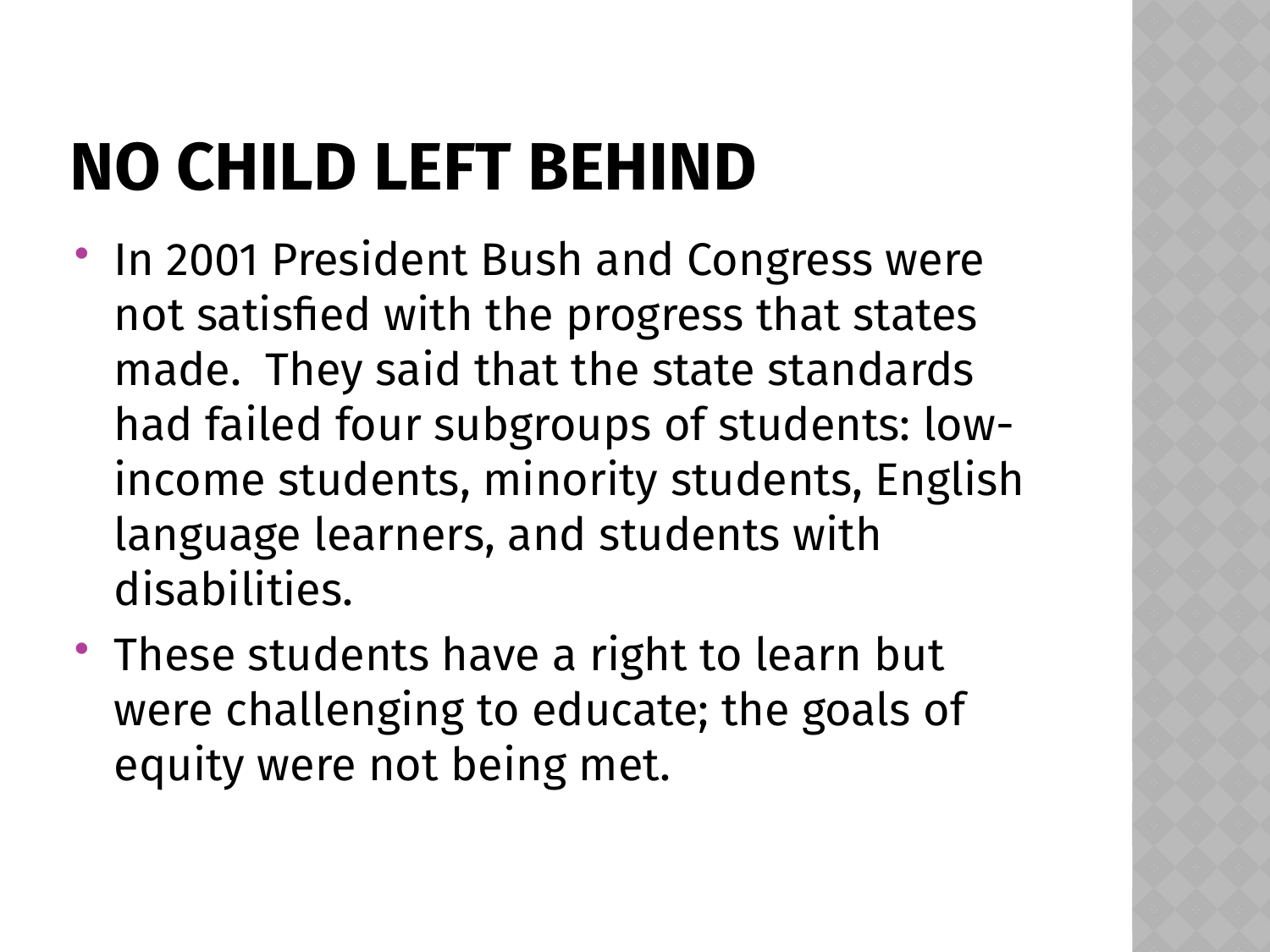

# No Child left behind
In 2001 President Bush and Congress were not satisfied with the progress that states made.  They said that the state standards had failed four subgroups of students: low-income students, minority students, English language learners, and students with disabilities.
These students have a right to learn but were challenging to educate; the goals of equity were not being met.